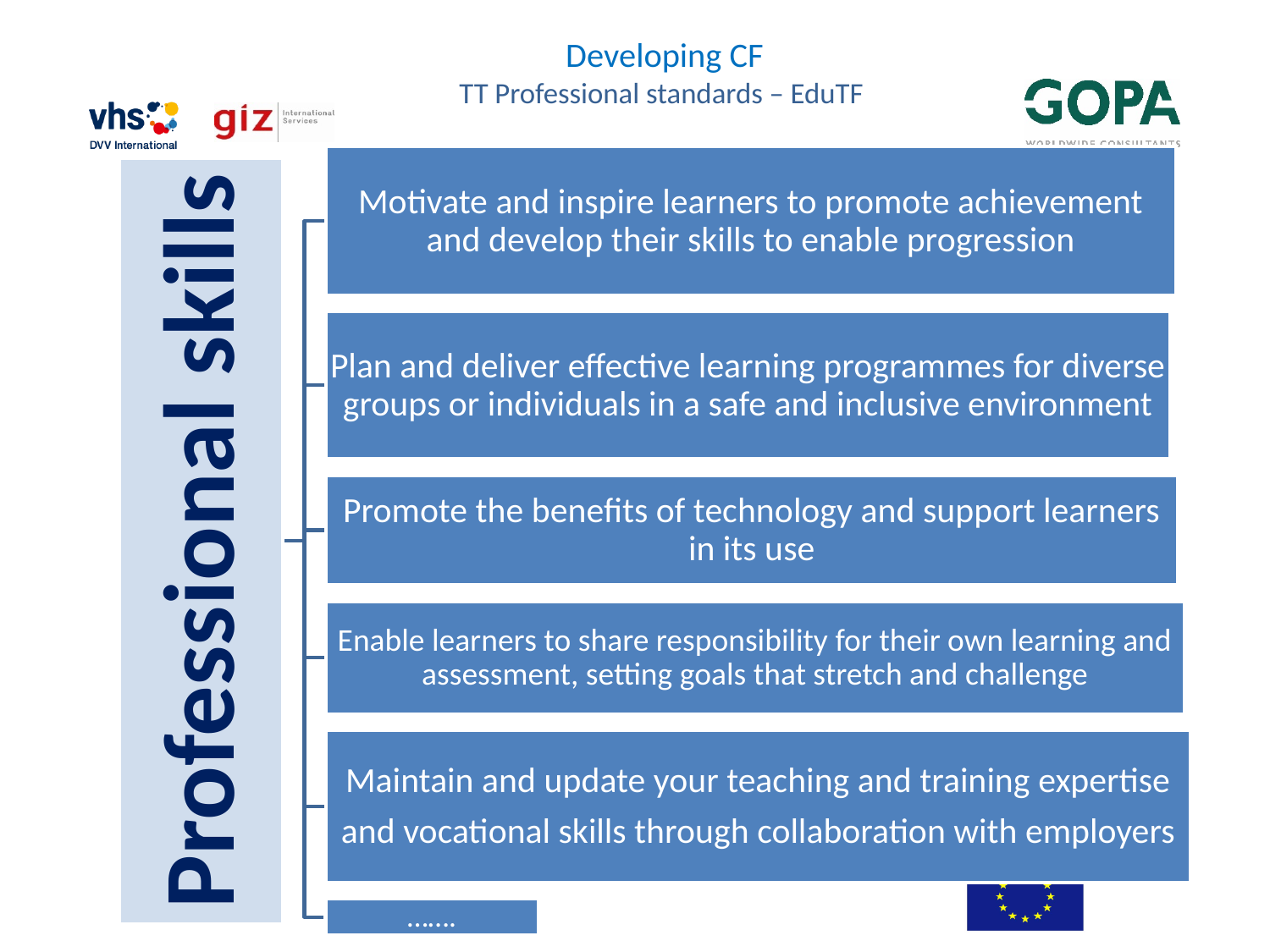

Developing CF
TT Professional standards – EduTF

Professional skills
Motivate and inspire learners to promote achievement and develop their skills to enable progression
Plan and deliver effective learning programmes for diverse groups or individuals in a safe and inclusive environment
Promote the benefits of technology and support learners in its use
Enable learners to share responsibility for their own learning and assessment, setting goals that stretch and challenge
Maintain and update your teaching and training expertise
and vocational skills through collaboration with employers
…….